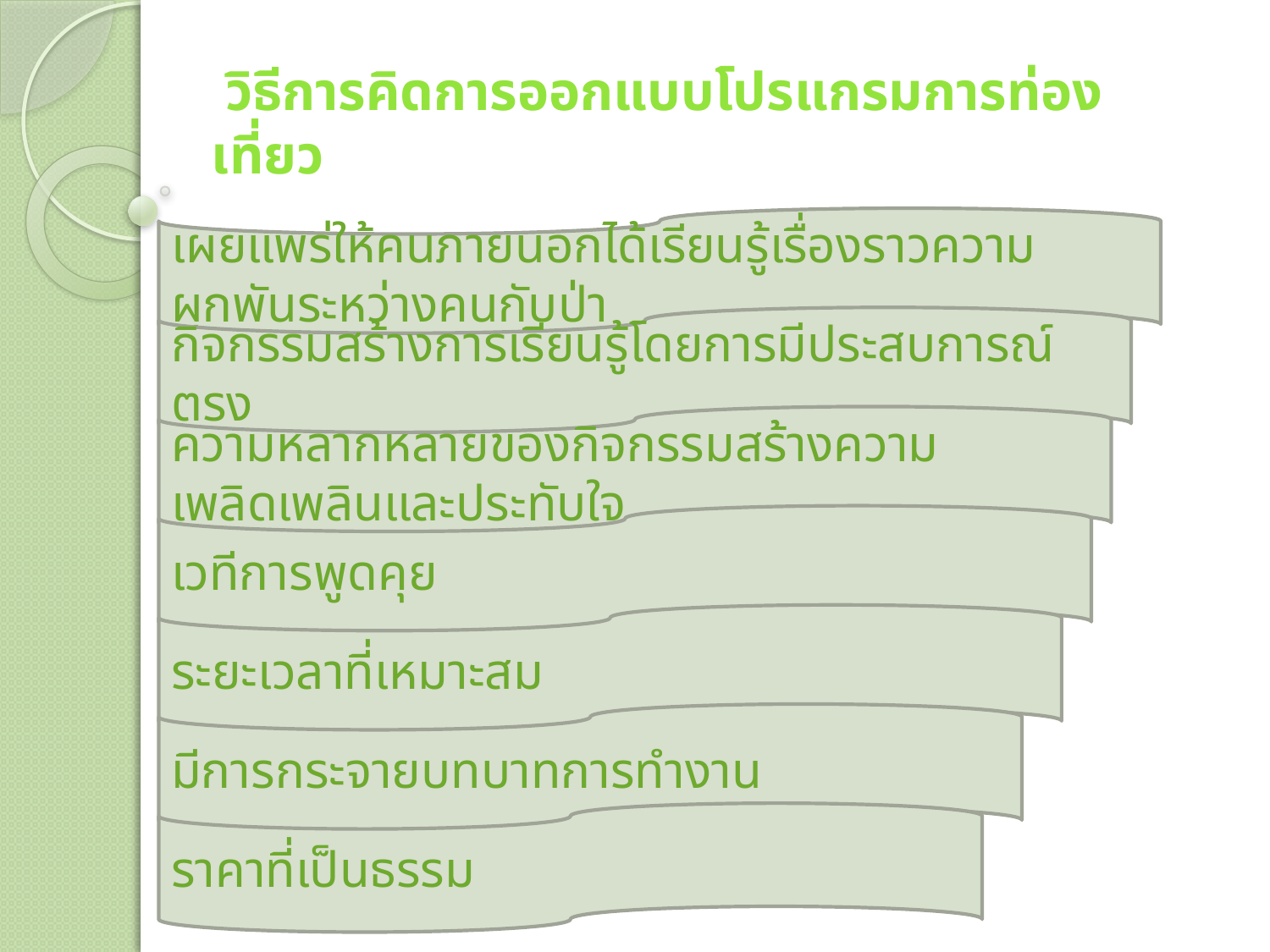

# วิธีการคิดการออกแบบโปรแกรมการท่องเที่ยว
เผยแพร่ให้คนภายนอกได้เรียนรู้เรื่องราวความผูกพันระหว่างคนกับป่า
กิจกรรมสร้างการเรียนรู้โดยการมีประสบการณ์ตรง
ความหลากหลายของกิจกรรมสร้างความเพลิดเพลินและประทับใจ
เวทีการพูดคุย
ระยะเวลาที่เหมาะสม
มีการกระจายบทบาทการทำงาน
ราคาที่เป็นธรรม